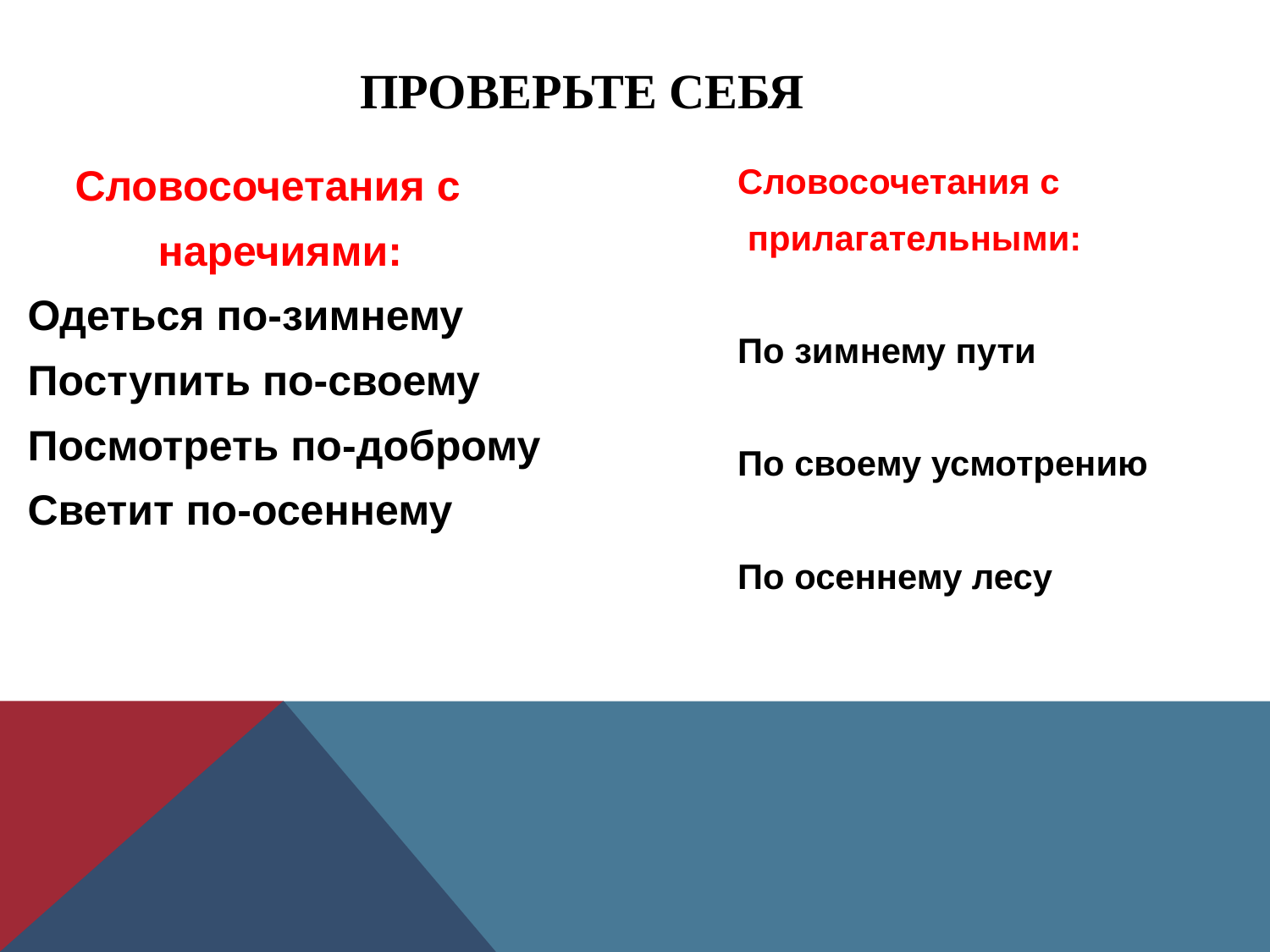

# Проверьте себя
    Словосочетания с
           наречиями:
Одеться по-зимнему
Поступить по-своему
Посмотреть по-доброму
Светит по-осеннему
Словосочетания с
 прилагательными:

По зимнему пути

По своему усмотрению

По осеннему лесу